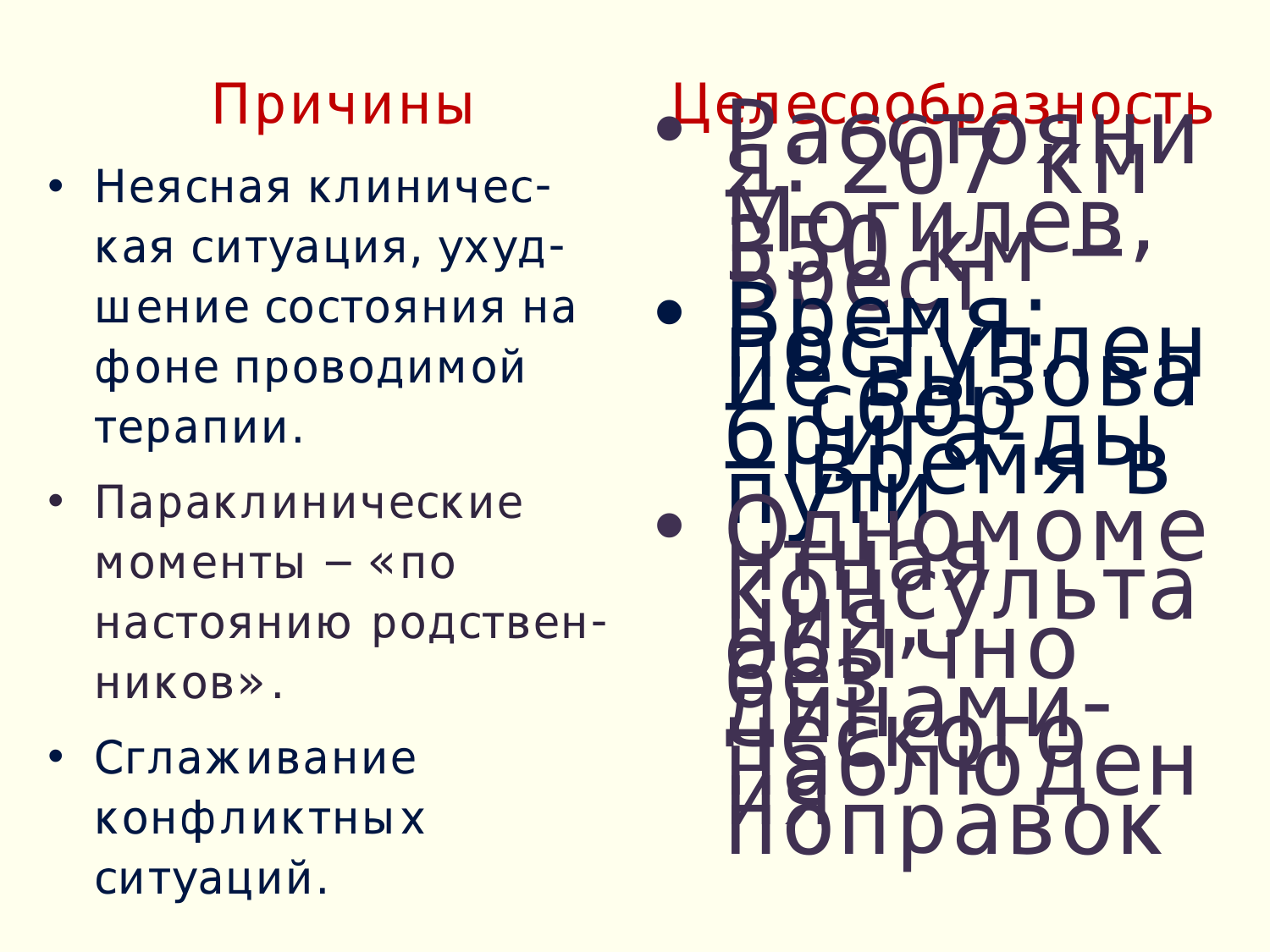

Причины
Целесообразность
Неясная клиничес-кая ситуация, ухуд-шение состояния на фоне проводимой терапии.
Параклинические моменты – «по настоянию родствен-ников».
Сглаживание конфликтных ситуаций.
Расстояния: 207 км – Могилев, 350 км – Брест
Время: поступление вызова – сбор брига-ды – время в пути
Одномоментная консультация, обычно без динами-ческого наблюдения поправок